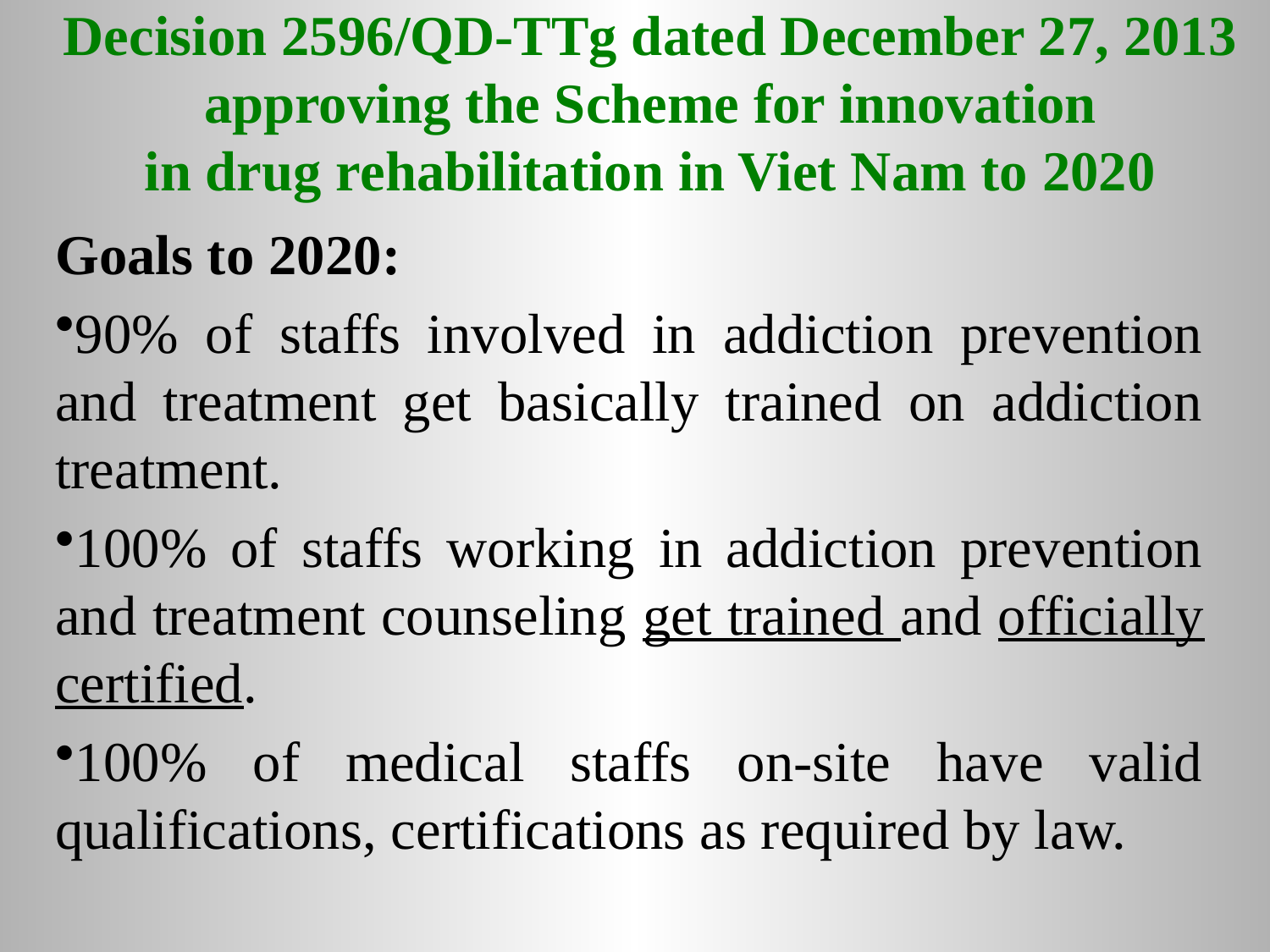

# Decision 2596/QD-TTg dated December 27, 2013 approving the Scheme for innovation in drug rehabilitation in Viet Nam to 2020
Goals to 2020:
90% of staffs involved in addiction prevention and treatment get basically trained on addiction treatment.
100% of staffs working in addiction prevention and treatment counseling get trained and officially certified.
100% of medical staffs on-site have valid qualifications, certifications as required by law.